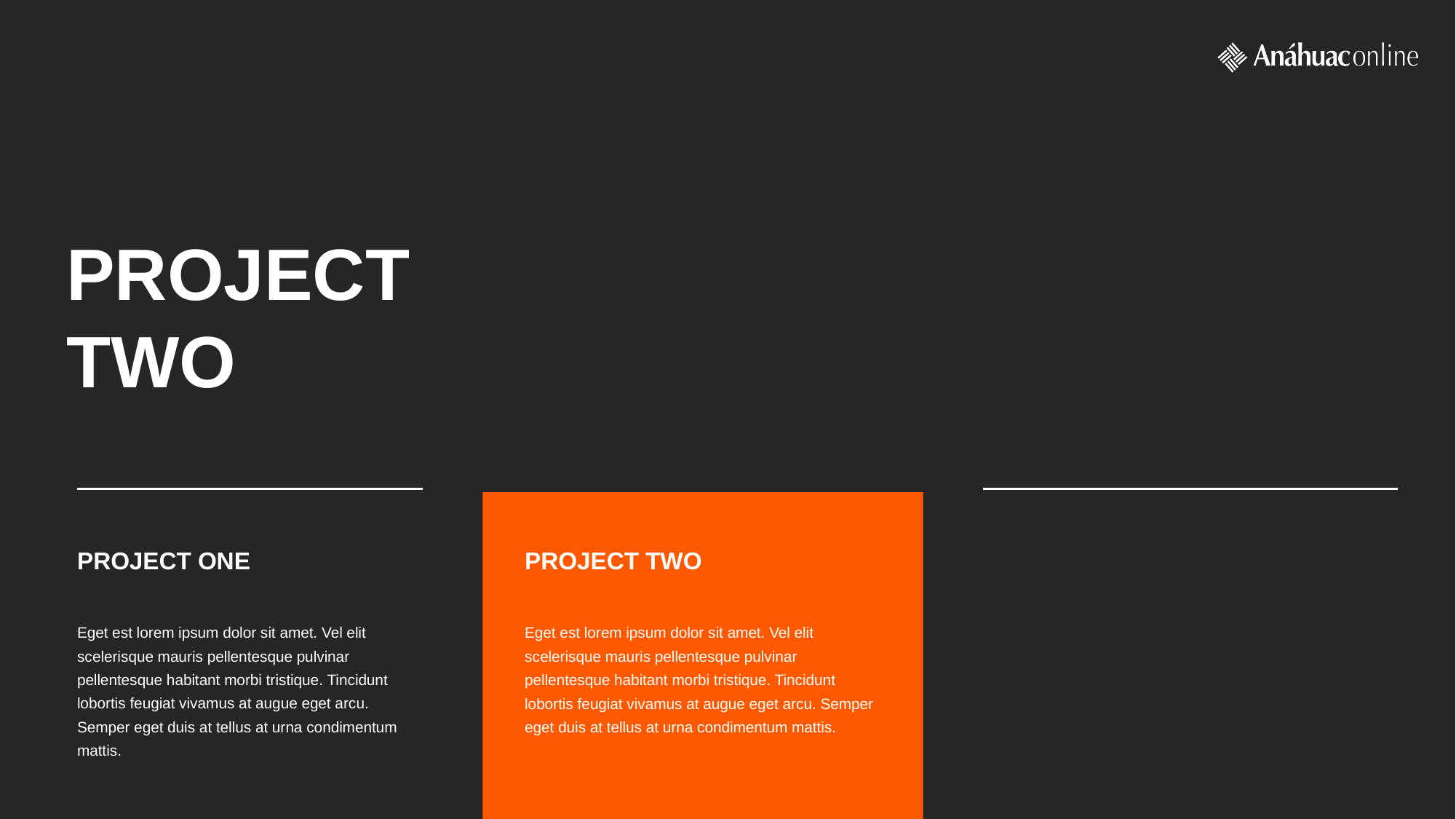

PROJECT TWO

PROJECT TWO
PROJECT ONE
Eget est lorem ipsum dolor sit amet. Vel elit scelerisque mauris pellentesque pulvinar pellentesque habitant morbi tristique. Tincidunt lobortis feugiat vivamus at augue eget arcu. Semper eget duis at tellus at urna condimentum mattis.
Eget est lorem ipsum dolor sit amet. Vel elit scelerisque mauris pellentesque pulvinar pellentesque habitant morbi tristique. Tincidunt lobortis feugiat vivamus at augue eget arcu. Semper eget duis at tellus at urna condimentum mattis.